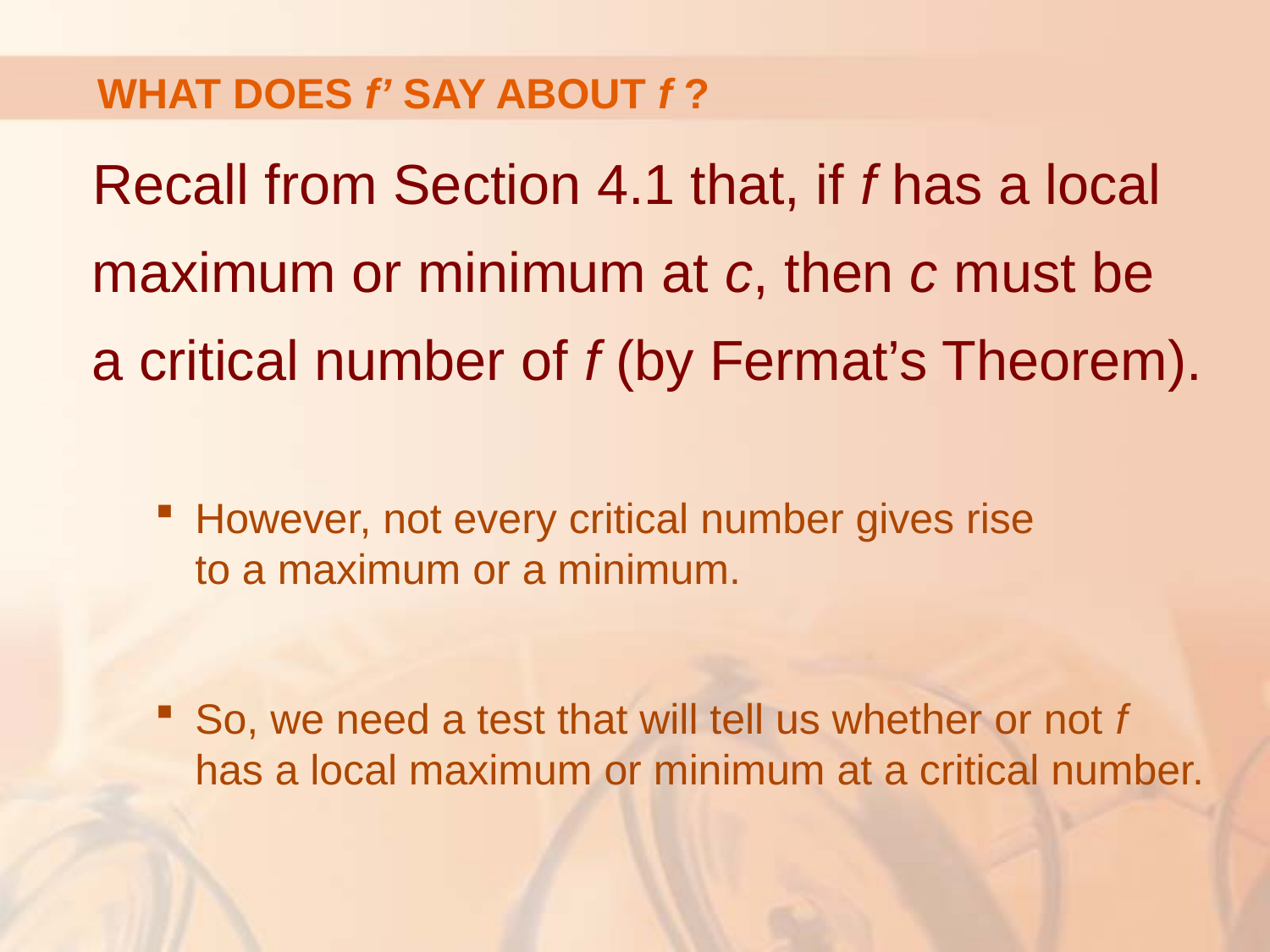

# WHAT DOES f’ SAY ABOUT f ?
Recall from Section 4.1 that, if f has a local maximum or minimum at c, then c must be
a critical number of f (by Fermat’s Theorem).

However, not every critical number gives rise
to a maximum or a minimum.

So, we need a test that will tell us whether or not f
has a local maximum or minimum at a critical number.